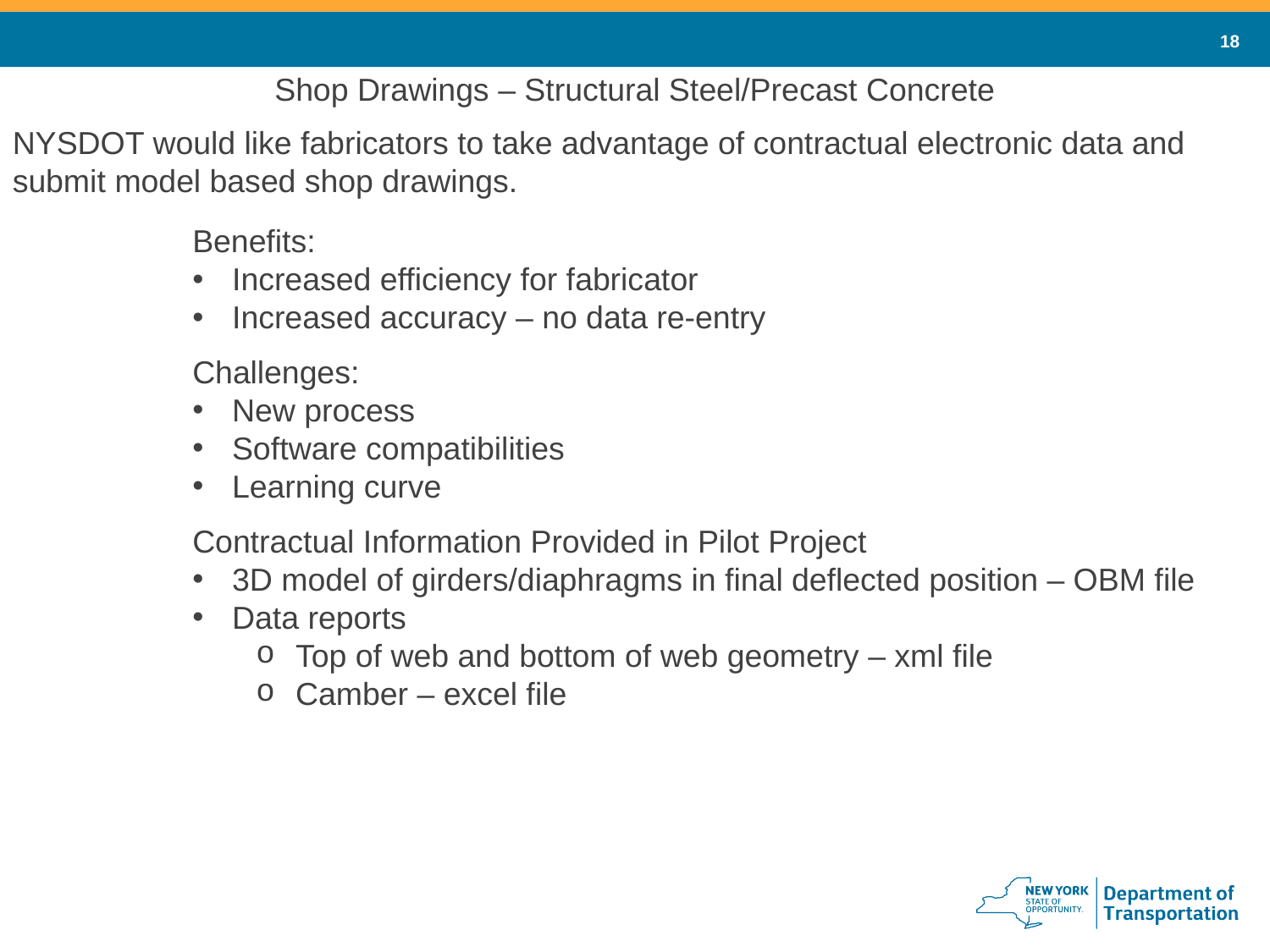

Shop Drawings – Structural Steel/Precast Concrete
NYSDOT would like fabricators to take advantage of contractual electronic data and submit model based shop drawings.
Benefits:
Increased efficiency for fabricator
Increased accuracy – no data re-entry

Challenges:
New process
Software compatibilities
Learning curve

Contractual Information Provided in Pilot Project
3D model of girders/diaphragms in final deflected position – OBM file
Data reports
Top of web and bottom of web geometry – xml file
Camber – excel file

All other elements of the bridge and highway work will be
provided as traditional 2D-Contract Plans